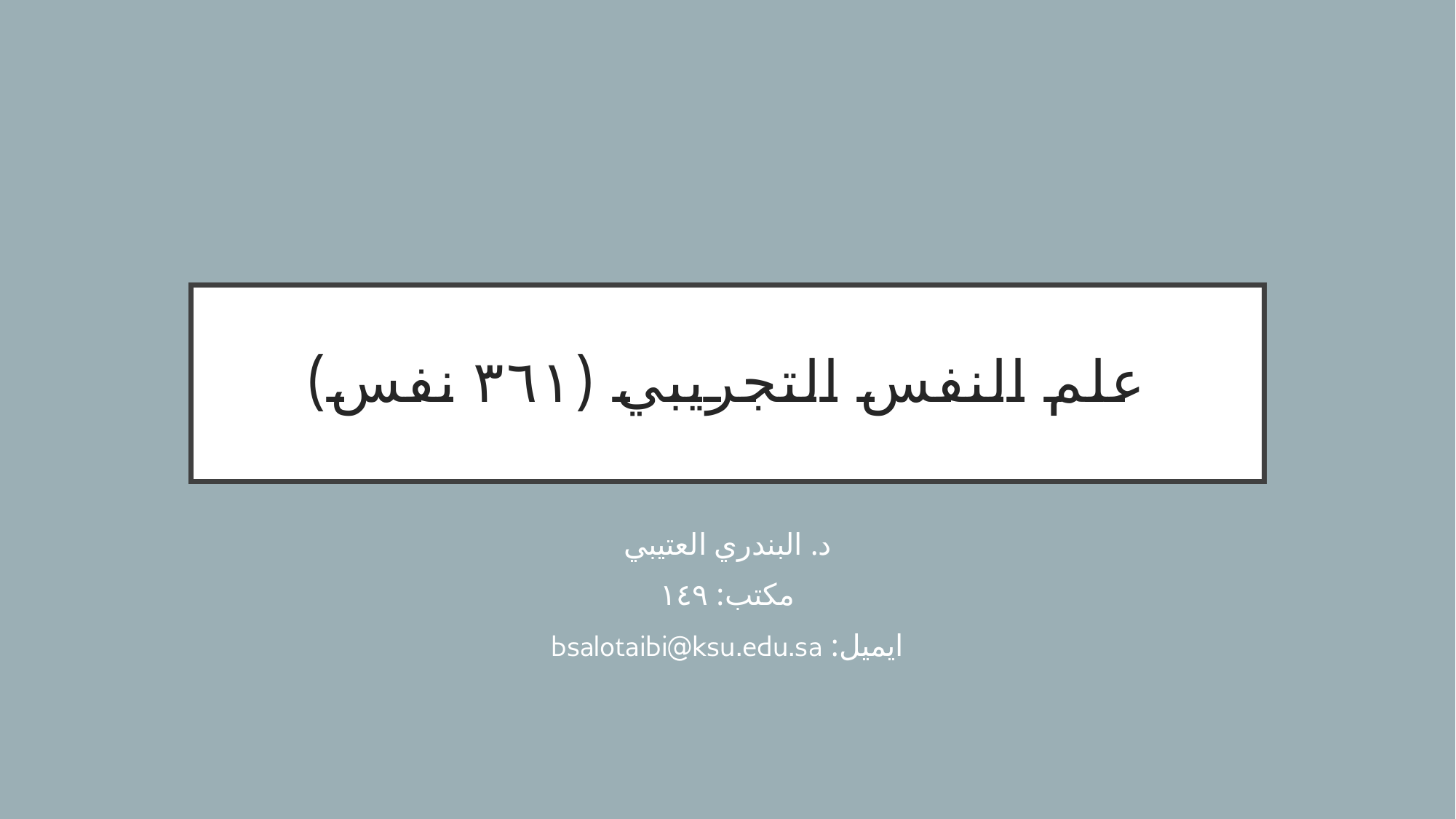

# علم النفس التجريبي (٣٦١ نفس)
د. البندري العتيبي
مكتب: ١٤٩
ايميل: bsalotaibi@ksu.edu.sa